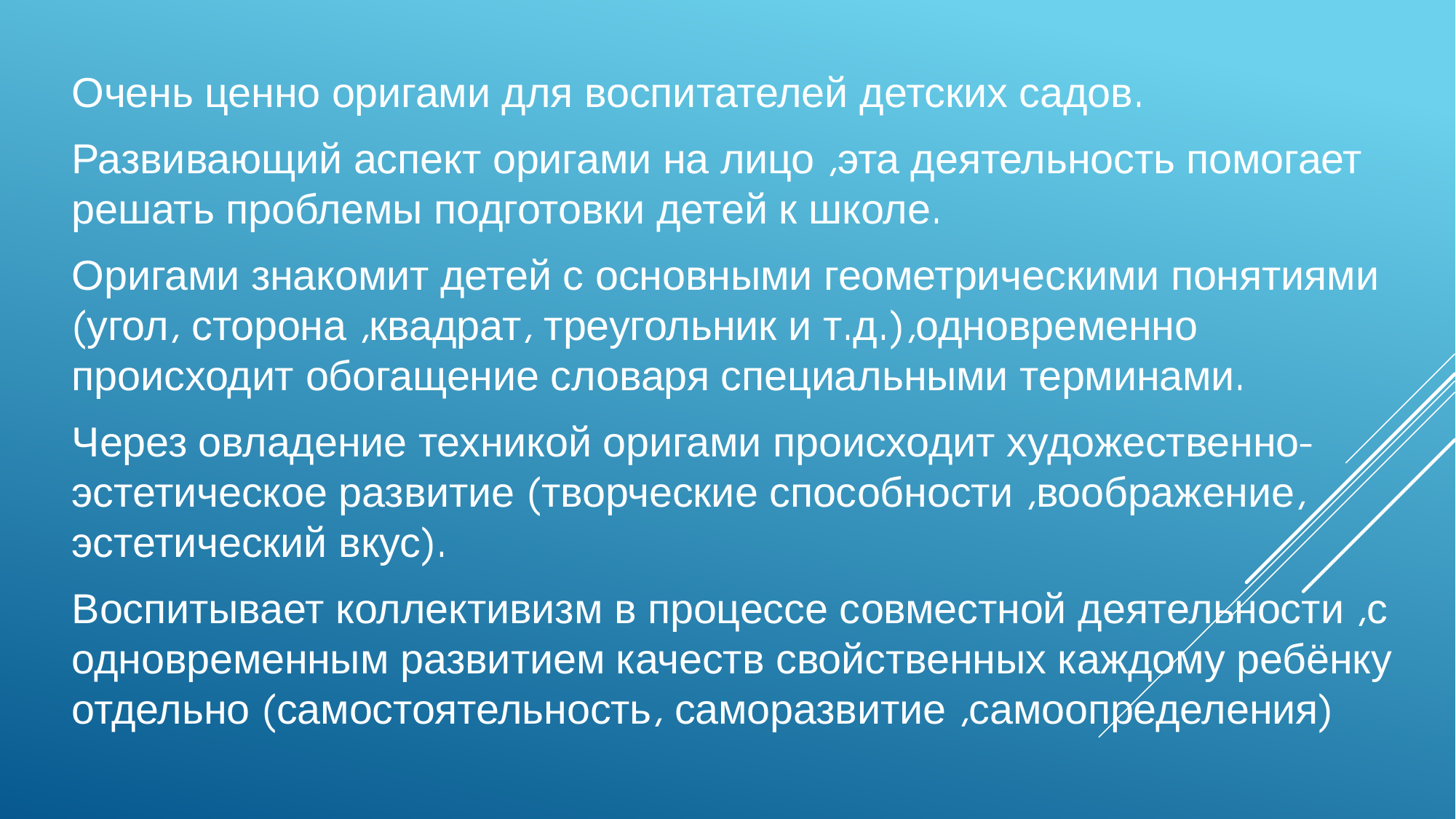

Очень ценно оригами для воспитателей детских садов.
Развивающий аспект оригами на лицо ,эта деятельность помогает решать проблемы подготовки детей к школе.
Оригами знакомит детей с основными геометрическими понятиями (угол, сторона ,квадрат, треугольник и т.д.),одновременно происходит обогащение словаря специальными терминами.
Через овладение техникой оригами происходит художественно-эстетическое развитие (творческие способности ,воображение, эстетический вкус).
Воспитывает коллективизм в процессе совместной деятельности ,с одновременным развитием качеств свойственных каждому ребёнку отдельно (самостоятельность, саморазвитие ,самоопределения)

#